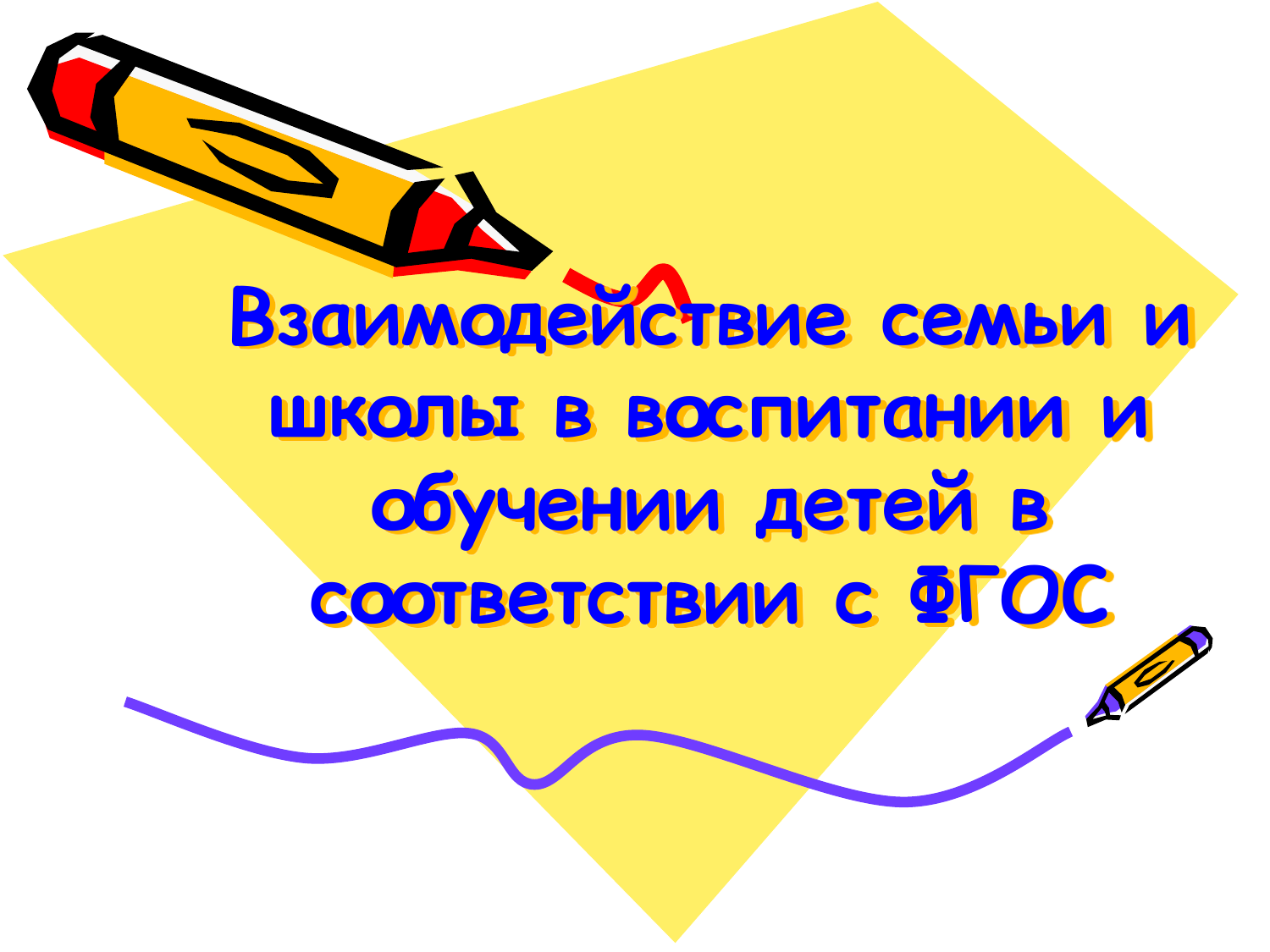

# Взаимодействие семьи и школы в воспитании и обучении детей в соответствии с ФГОС